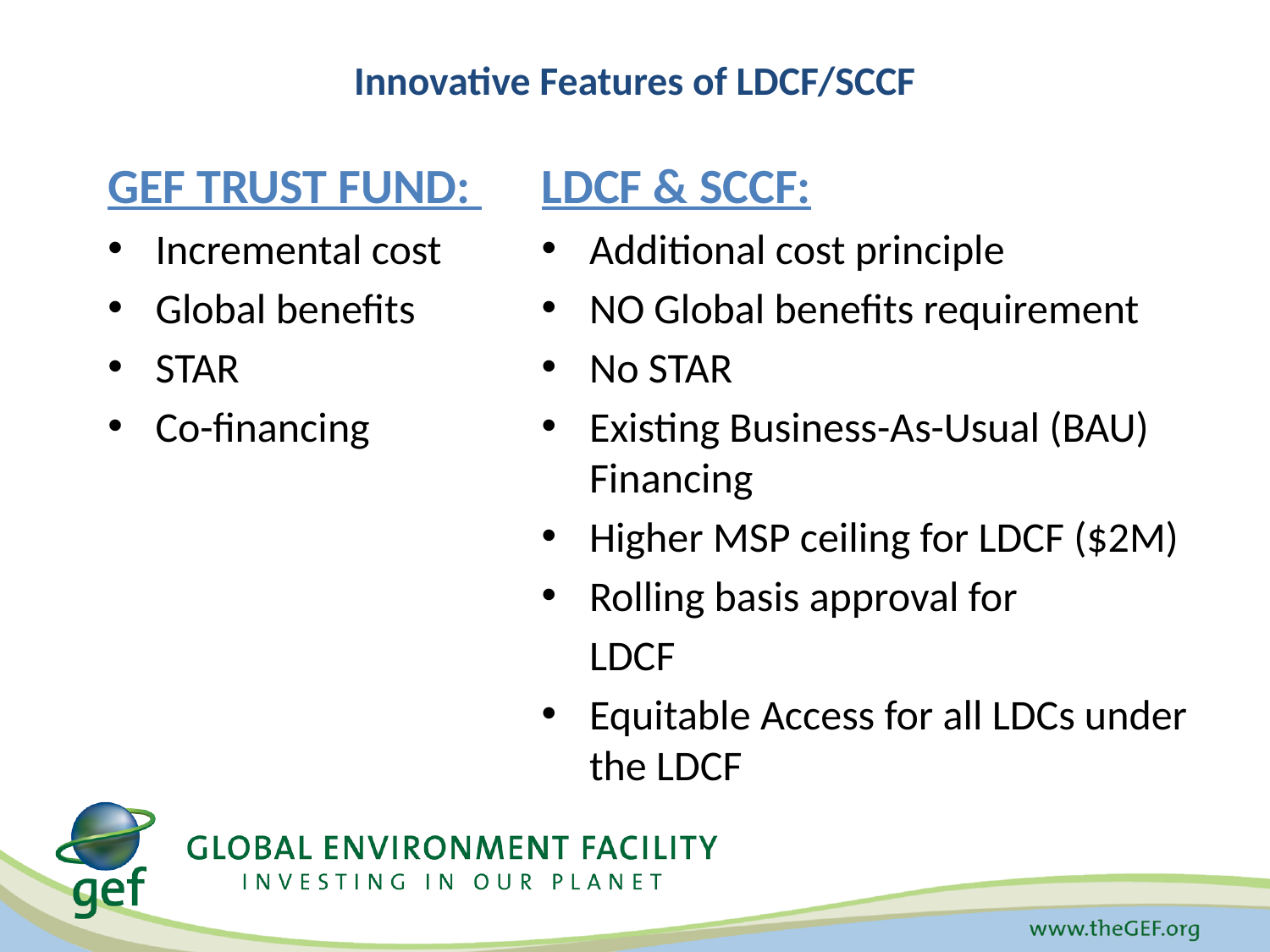

# Innovative Features of LDCF/SCCF
GEF TRUST FUND:
Incremental cost
Global benefits
STAR
Co-financing

LDCF & SCCF:
Additional cost principle
NO Global benefits requirement
No STAR
Existing Business-As-Usual (BAU) Financing
Higher MSP ceiling for LDCF ($2M)
Rolling basis approval for
	LDCF
Equitable Access for all LDCs under the LDCF